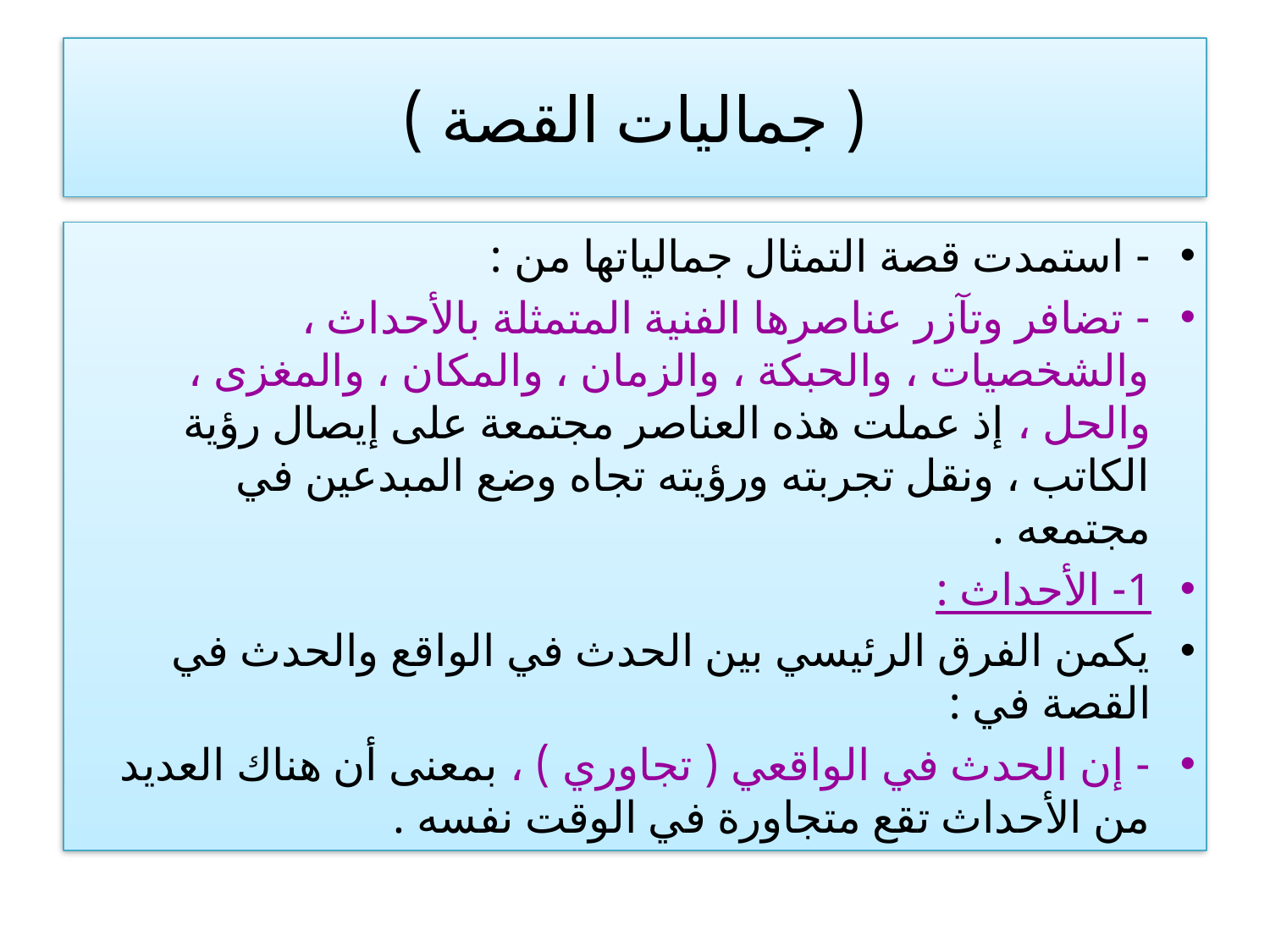

# ( جماليات القصة )
- استمدت قصة التمثال جمالياتها من :
- تضافر وتآزر عناصرها الفنية المتمثلة بالأحداث ، والشخصيات ، والحبكة ، والزمان ، والمكان ، والمغزى ، والحل ، إذ عملت هذه العناصر مجتمعة على إيصال رؤية الكاتب ، ونقل تجربته ورؤيته تجاه وضع المبدعين في مجتمعه .
1- الأحداث :
يكمن الفرق الرئيسي بين الحدث في الواقع والحدث في القصة في :
- إن الحدث في الواقعي ( تجاوري ) ، بمعنى أن هناك العديد من الأحداث تقع متجاورة في الوقت نفسه .